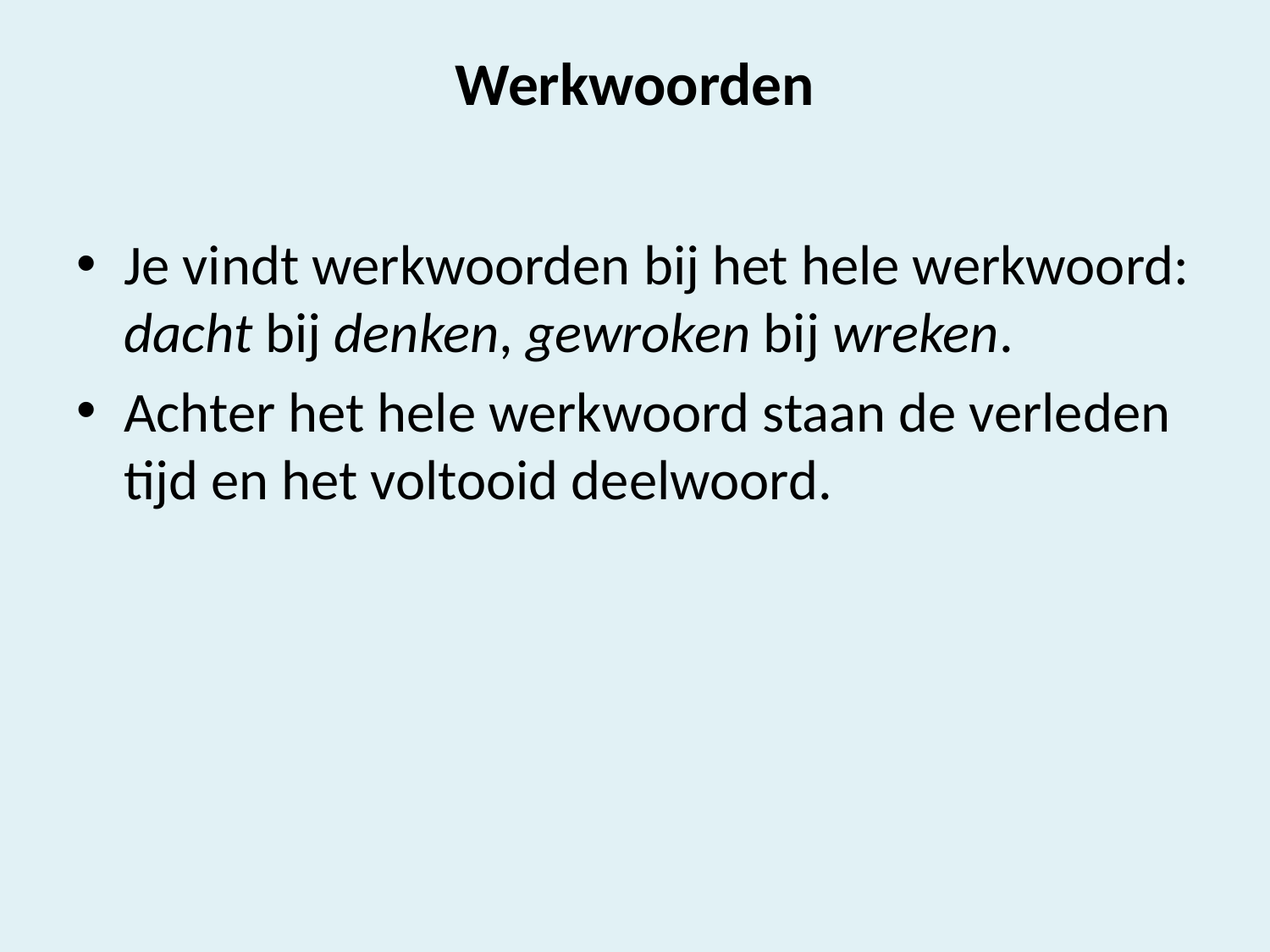

# Werkwoorden
Je vindt werkwoorden bij het hele werkwoord: dacht bij denken, gewroken bij wreken.
Achter het hele werkwoord staan de verleden tijd en het voltooid deelwoord.